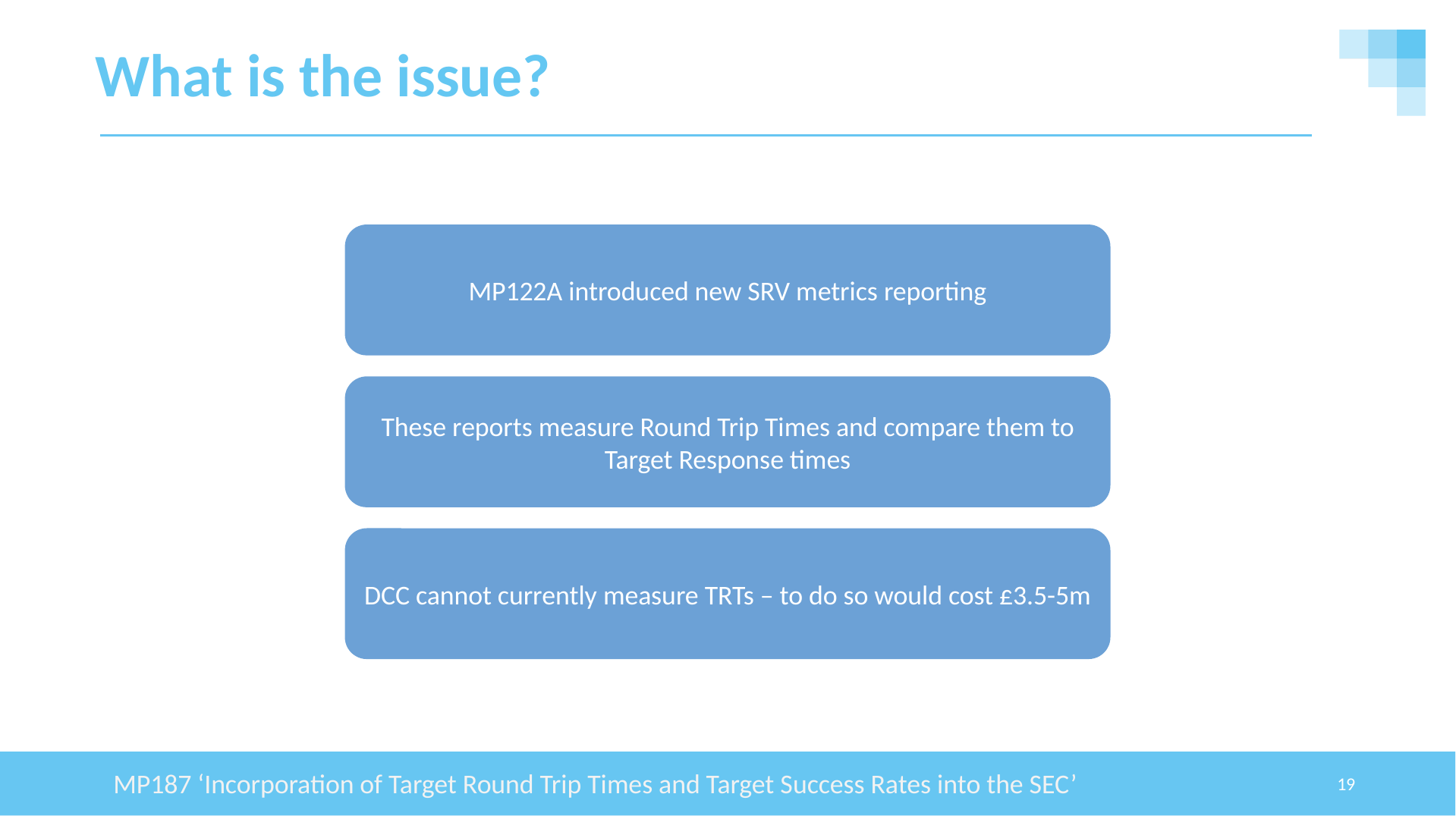

# What is the issue?
MP122A introduced new SRV metrics reporting
These reports measure Round Trip Times and compare them to Target Response times
DCC cannot currently measure TRTs – to do so would cost £3.5-5m
MP187 ‘Incorporation of Target Round Trip Times and Target Success Rates into the SEC’
19